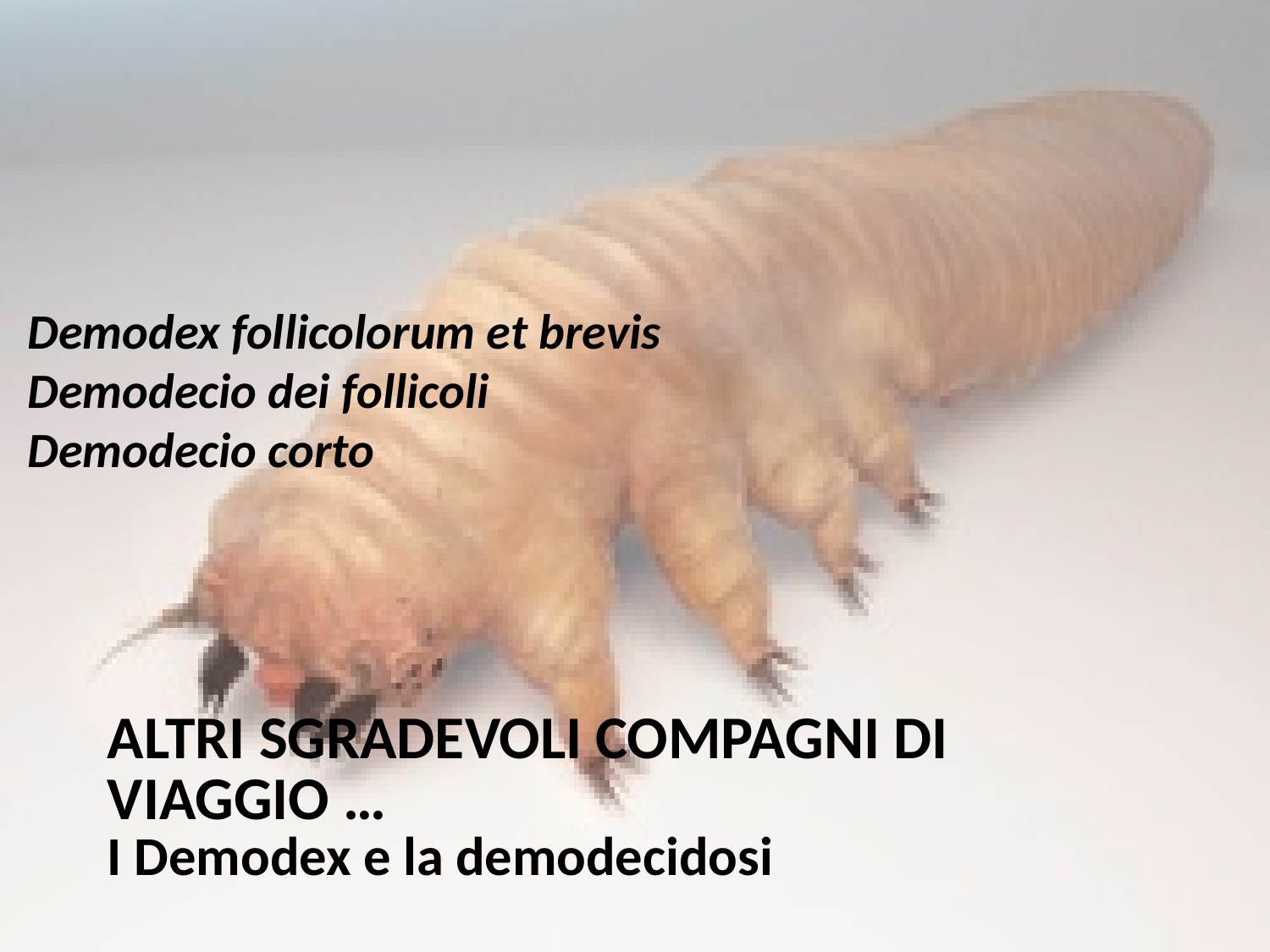

Demodex follicolorum et brevis
Demodecio dei follicoli
Demodecio corto
Altri sgradevoli compagni di viaggio …
I Demodex e la demodecidosi